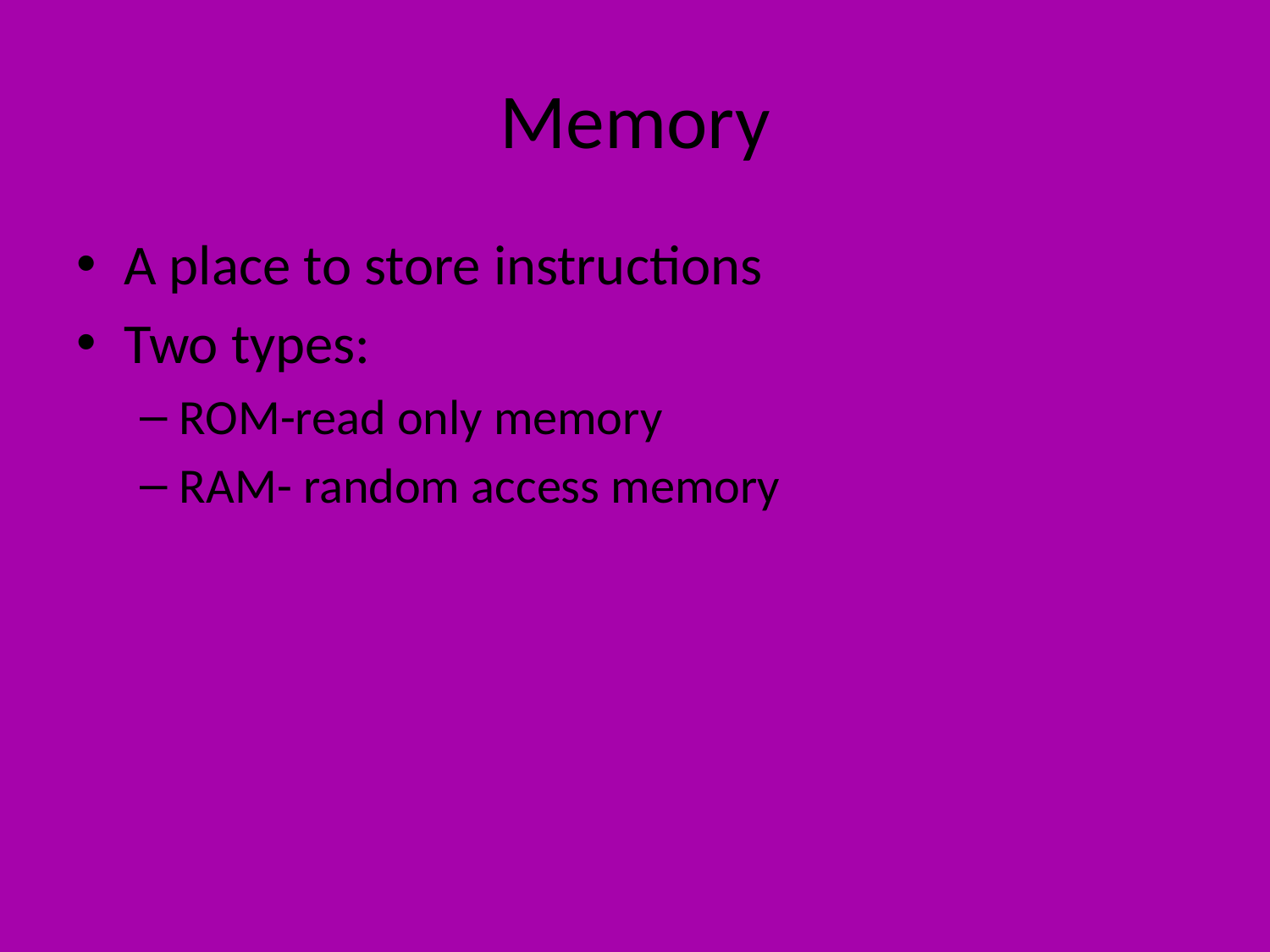

# Memory
A place to store instructions
Two types:
ROM-read only memory
RAM- random access memory